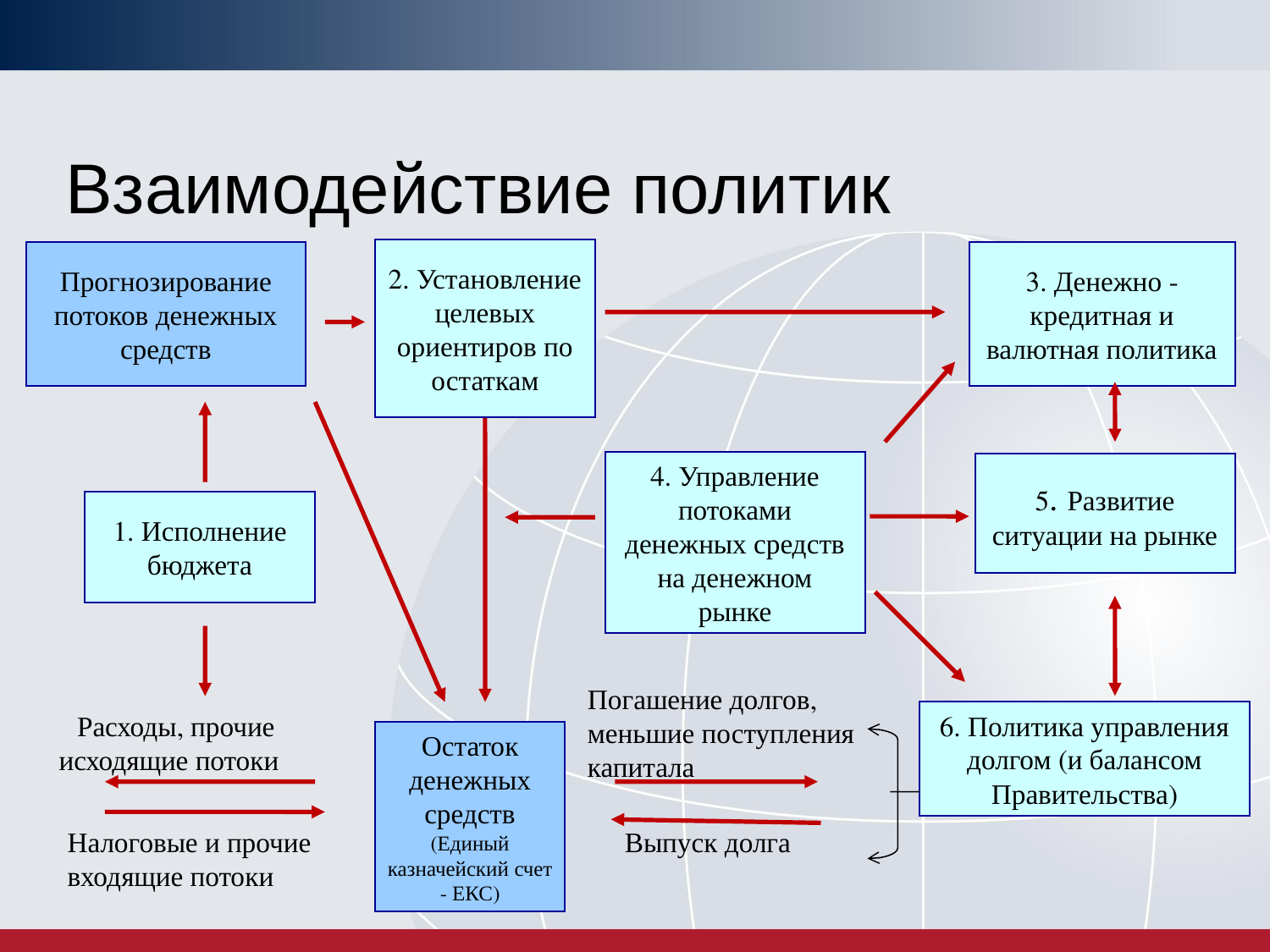

# Взаимодействие политик
2. Установление целевых ориентиров по остаткам
Прогнозирование потоков денежных средств
3. Денежно -кредитная и валютная политика

4. Управление потоками денежных средств на денежном рынке
5. Развитие ситуации на рынке
1. Исполнение бюджета

Погашение долгов, меньшие поступления капитала
6. Политика управления долгом (и балансом Правительства)
Расходы, прочие исходящие потоки
Остаток денежных средств (Единый казначейский счет - ЕКС)

Выпуск долга
Налоговые и прочие входящие потоки